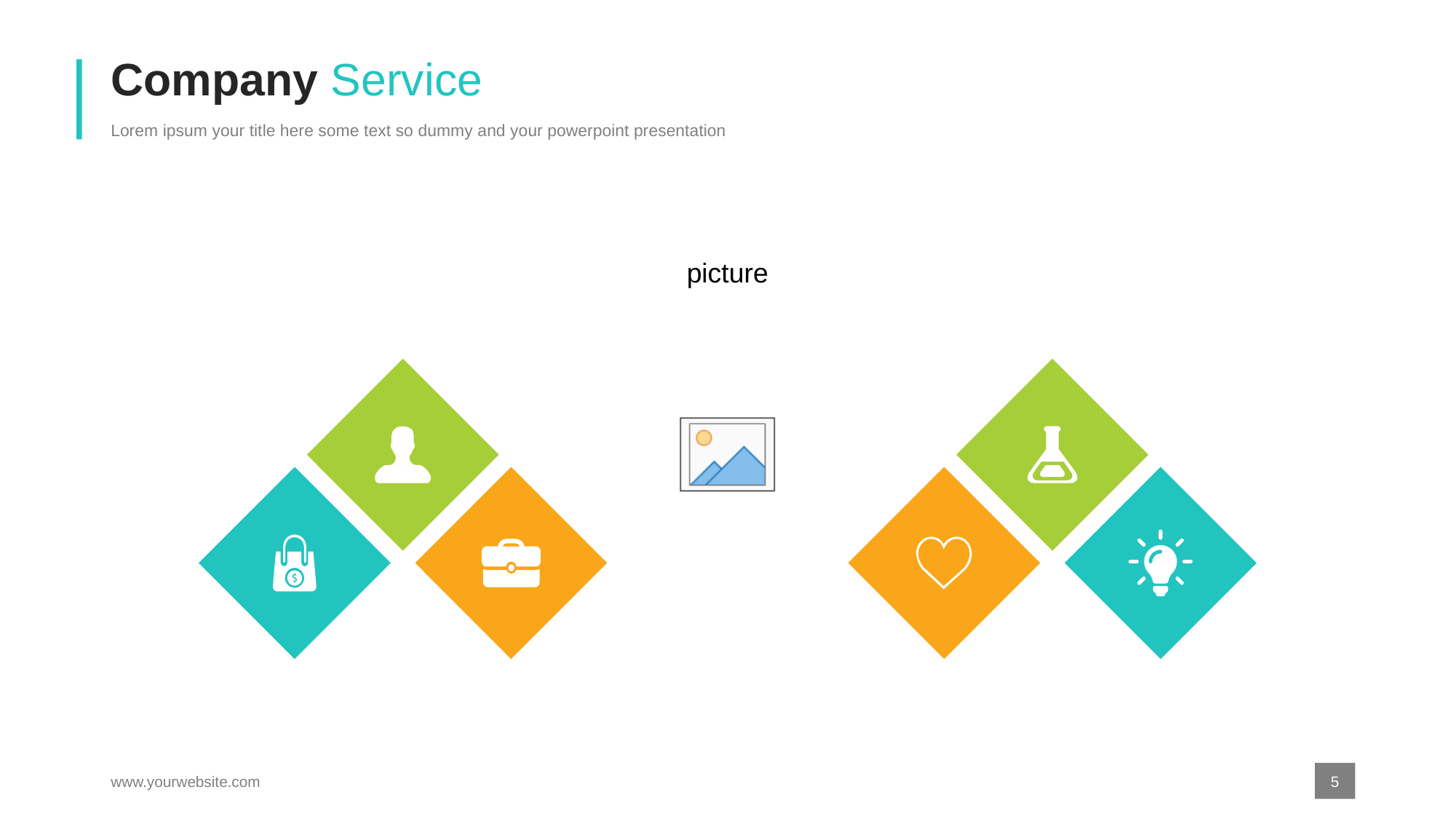

# Company Service

Lorem ipsum your title here some text so dummy and your powerpoint presentation

5
www.yourwebsite.com